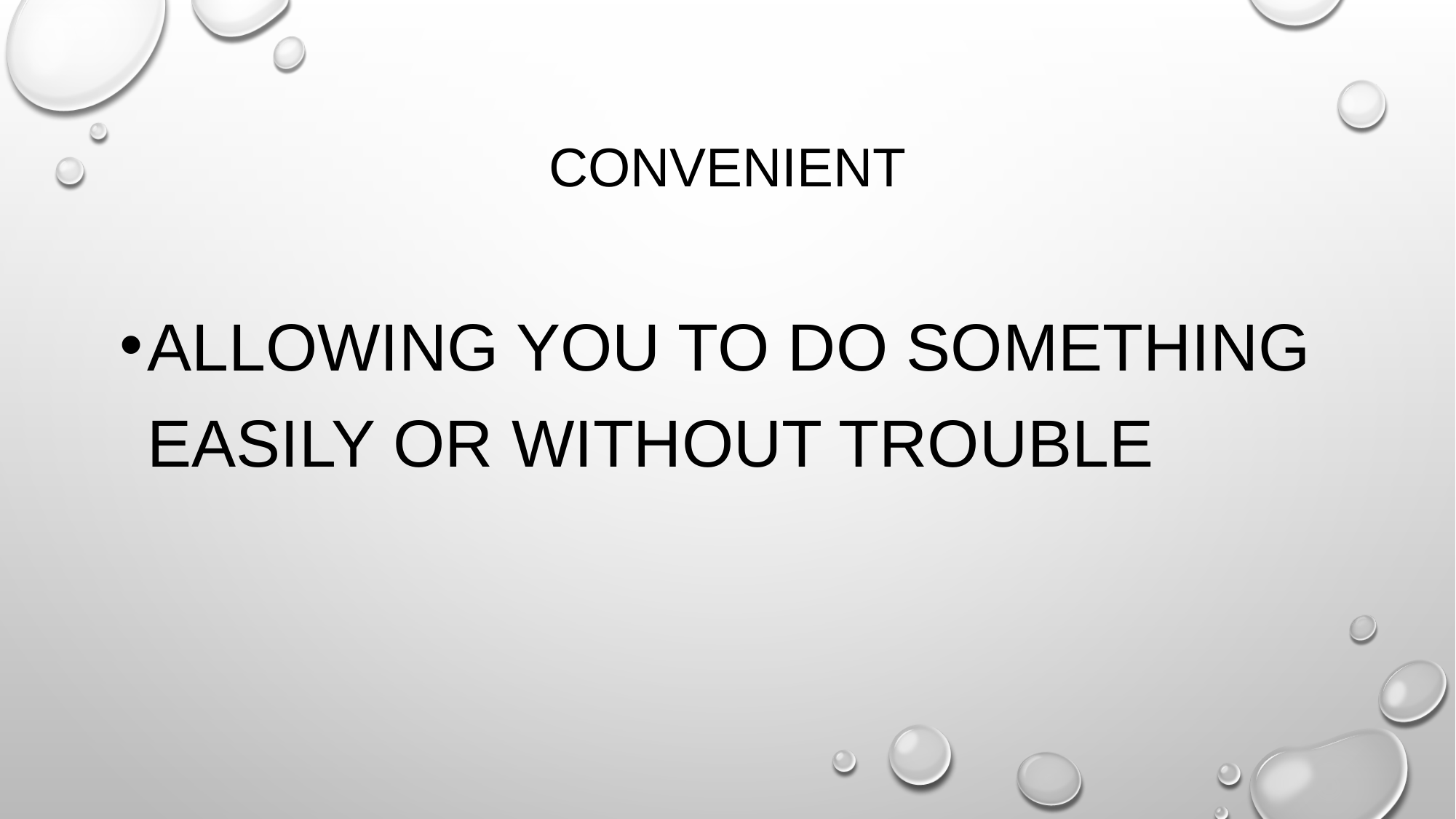

# convenient
allowing you to do something easily or without trouble